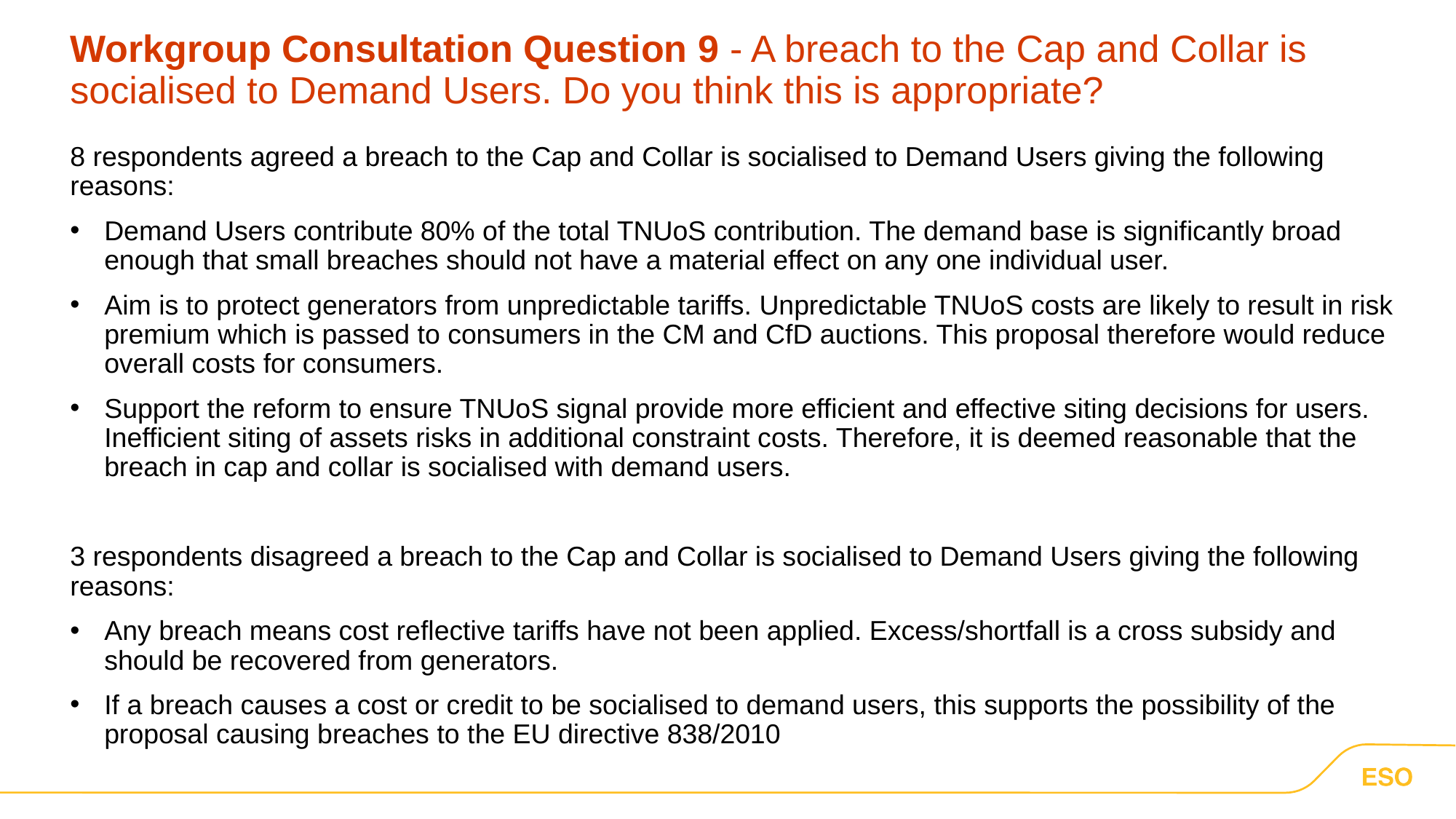

# Workgroup Consultation Question 9 - A breach to the Cap and Collar is socialised to Demand Users. Do you think this is appropriate?
8 respondents agreed a breach to the Cap and Collar is socialised to Demand Users giving the following reasons:
Demand Users contribute 80% of the total TNUoS contribution. The demand base is significantly broad enough that small breaches should not have a material effect on any one individual user.
Aim is to protect generators from unpredictable tariffs. Unpredictable TNUoS costs are likely to result in risk premium which is passed to consumers in the CM and CfD auctions. This proposal therefore would reduce overall costs for consumers.
Support the reform to ensure TNUoS signal provide more efficient and effective siting decisions for users. Inefficient siting of assets risks in additional constraint costs. Therefore, it is deemed reasonable that the breach in cap and collar is socialised with demand users.

3 respondents disagreed a breach to the Cap and Collar is socialised to Demand Users giving the following reasons:
Any breach means cost reflective tariffs have not been applied. Excess/shortfall is a cross subsidy and should be recovered from generators.
If a breach causes a cost or credit to be socialised to demand users, this supports the possibility of the proposal causing breaches to the EU directive 838/2010